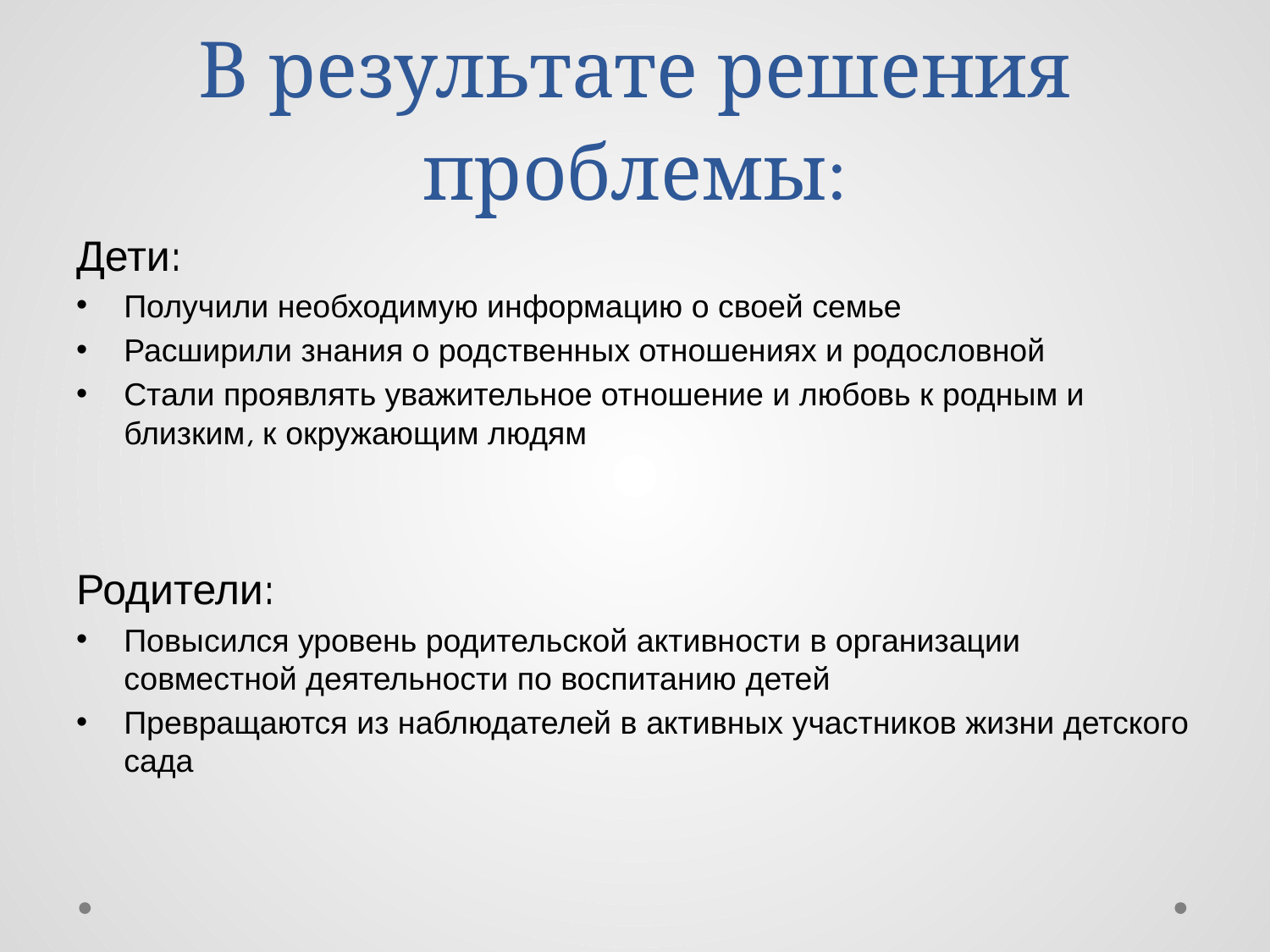

# В результате решения проблемы:
Дети:
Получили необходимую информацию о своей семье
Расширили знания о родственных отношениях и родословной
Стали проявлять уважительное отношение и любовь к родным и близким, к окружающим людям

Родители:
Повысился уровень родительской активности в организации совместной деятельности по воспитанию детей
Превращаются из наблюдателей в активных участников жизни детского сада